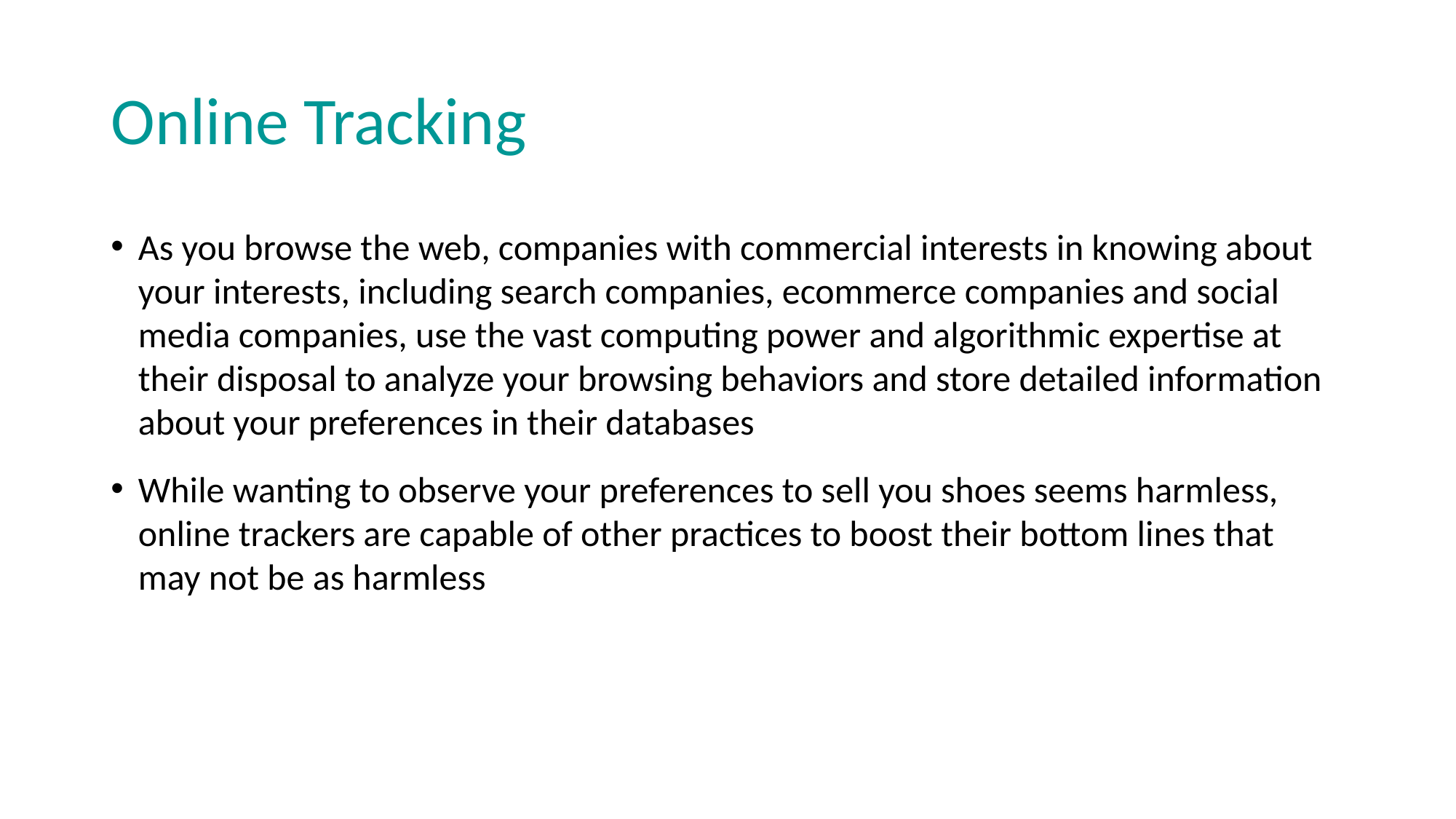

# Online Tracking
As you browse the web, companies with commercial interests in knowing about your interests, including search companies, ecommerce companies and social media companies, use the vast computing power and algorithmic expertise at their disposal to analyze your browsing behaviors and store detailed information about your preferences in their databases
While wanting to observe your preferences to sell you shoes seems harmless, online trackers are capable of other practices to boost their bottom lines that may not be as harmless